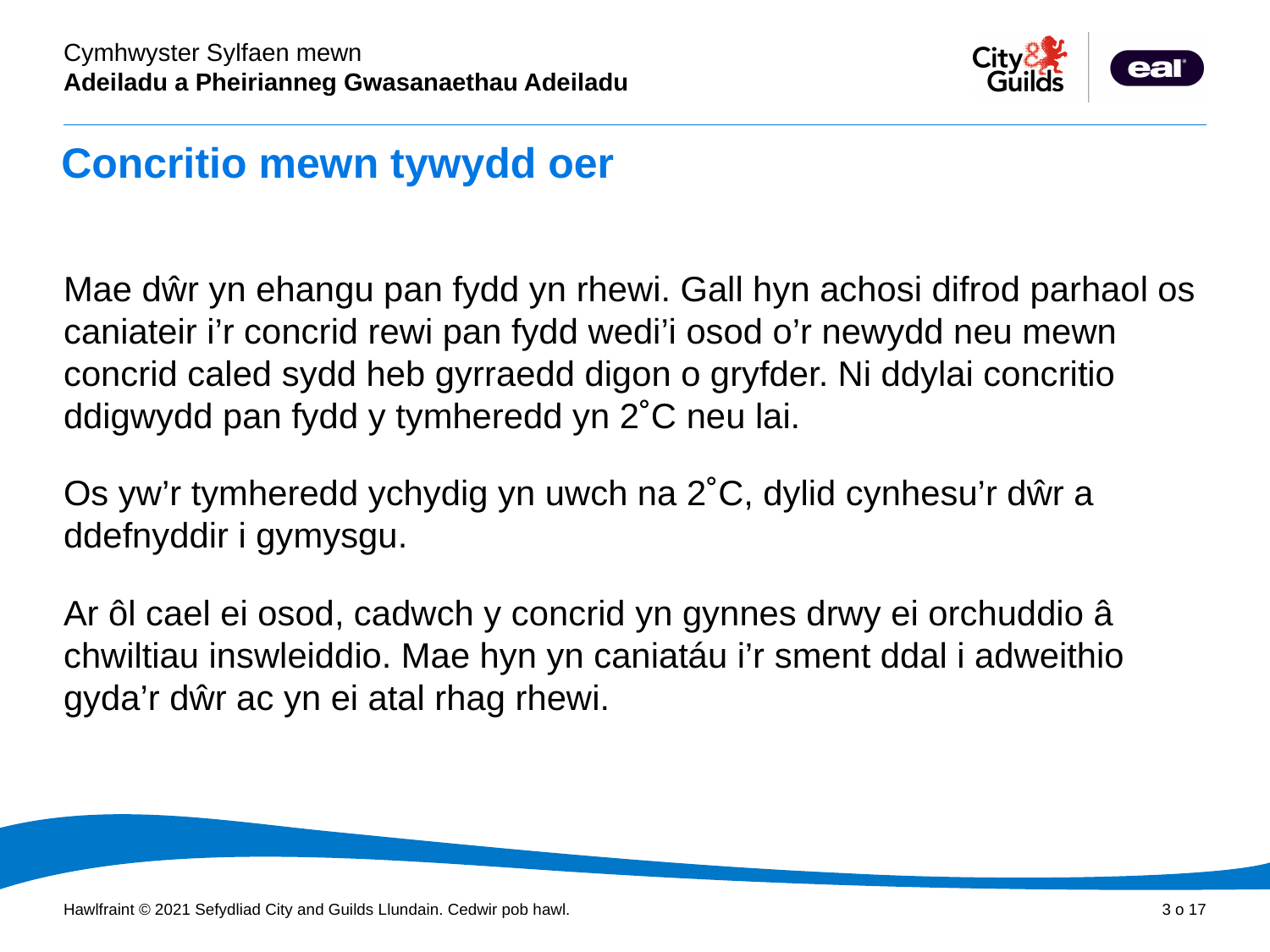

# Concritio mewn tywydd oer
Mae dŵr yn ehangu pan fydd yn rhewi. Gall hyn achosi difrod parhaol os caniateir i’r concrid rewi pan fydd wedi’i osod o’r newydd neu mewn concrid caled sydd heb gyrraedd digon o gryfder. Ni ddylai concritio ddigwydd pan fydd y tymheredd yn 2˚C neu lai.
Os yw’r tymheredd ychydig yn uwch na 2˚C, dylid cynhesu’r dŵr a ddefnyddir i gymysgu.
Ar ôl cael ei osod, cadwch y concrid yn gynnes drwy ei orchuddio â chwiltiau inswleiddio. Mae hyn yn caniatáu i’r sment ddal i adweithio gyda’r dŵr ac yn ei atal rhag rhewi.